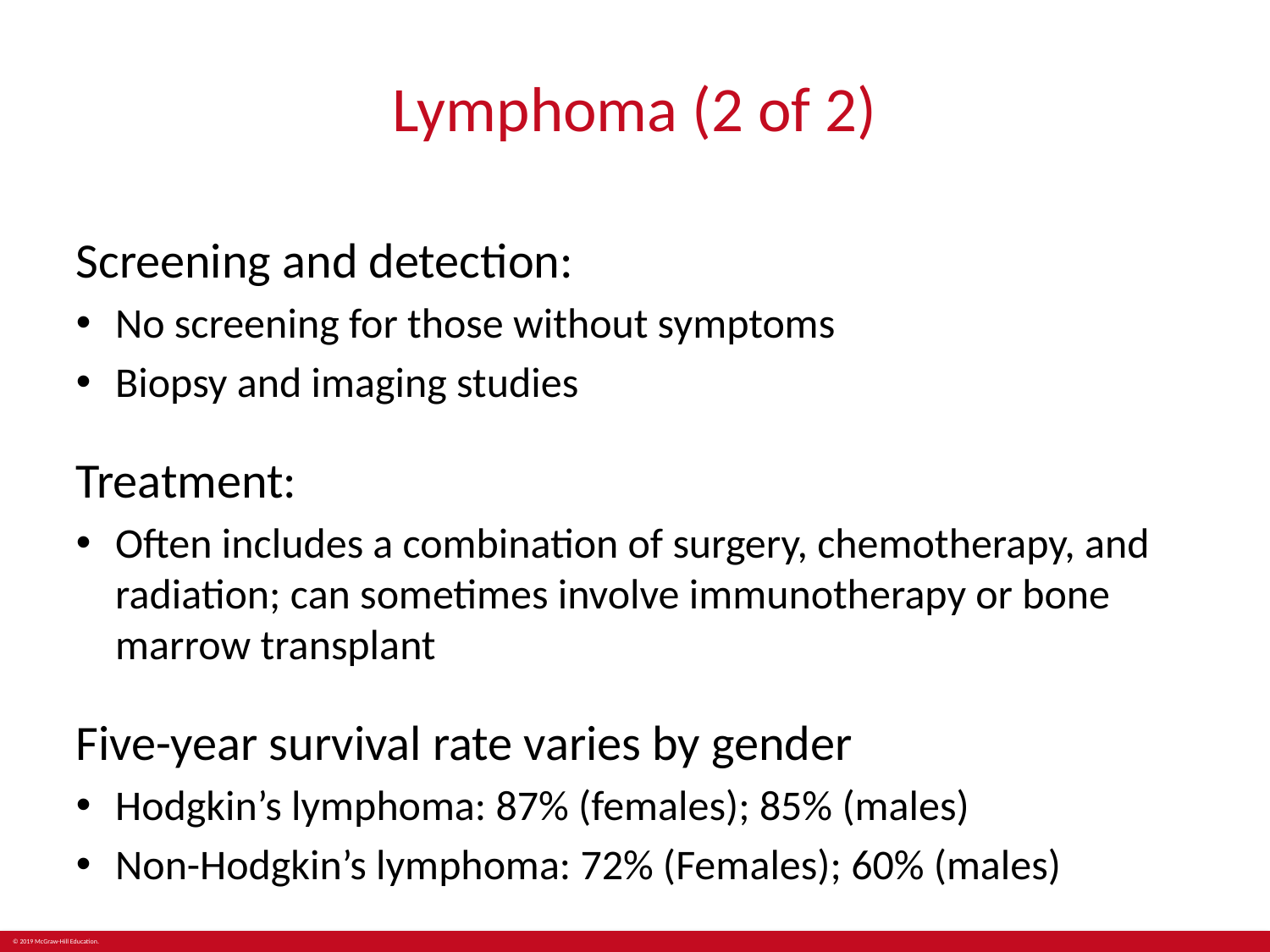

# Lymphoma (2 of 2)
Screening and detection:
No screening for those without symptoms
Biopsy and imaging studies
Treatment:
Often includes a combination of surgery, chemotherapy, and radiation; can sometimes involve immunotherapy or bone marrow transplant
Five-year survival rate varies by gender
Hodgkin’s lymphoma: 87% (females); 85% (males)
Non-Hodgkin’s lymphoma: 72% (Females); 60% (males)